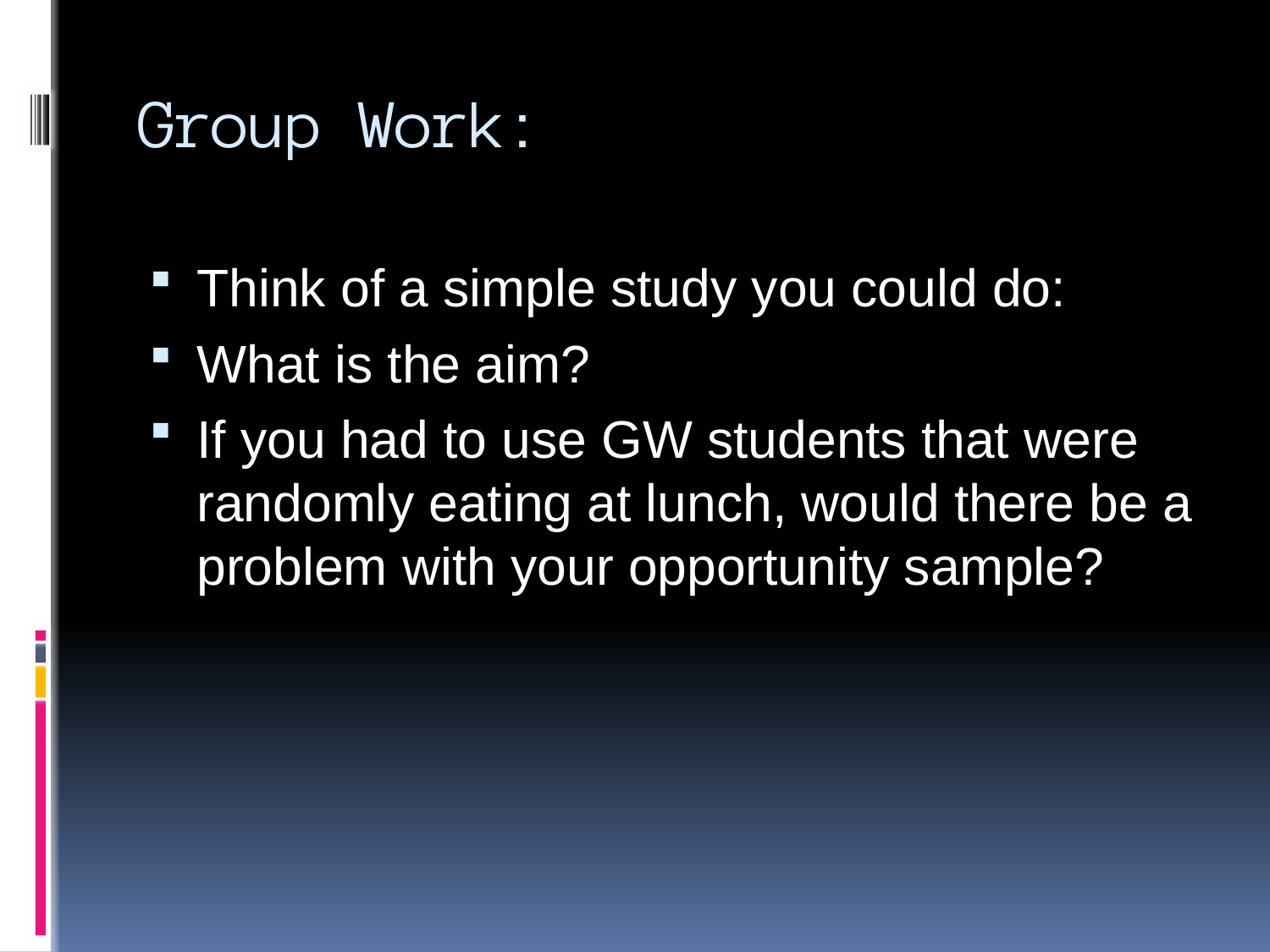

# Group Work:
Think of a simple study you could do:
What is the aim?
If you had to use GW students that were randomly eating at lunch, would there be a problem with your opportunity sample?